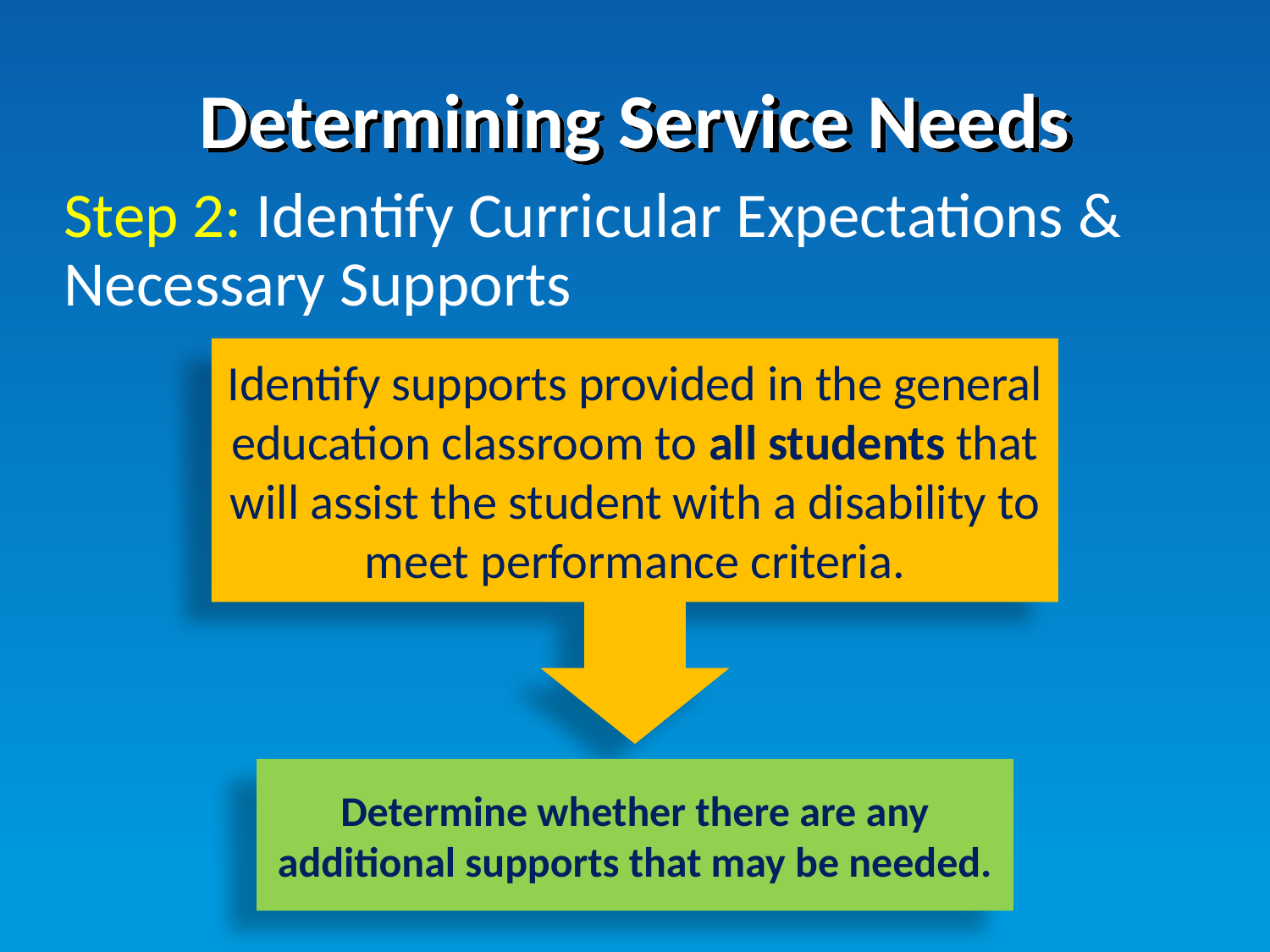

# Determining Service Needs
Step 2: Identify Curricular Expectations & Necessary Supports
Identify supports provided in the general education classroom to all students that will assist the student with a disability to meet performance criteria.
Determine whether there are any additional supports that may be needed.